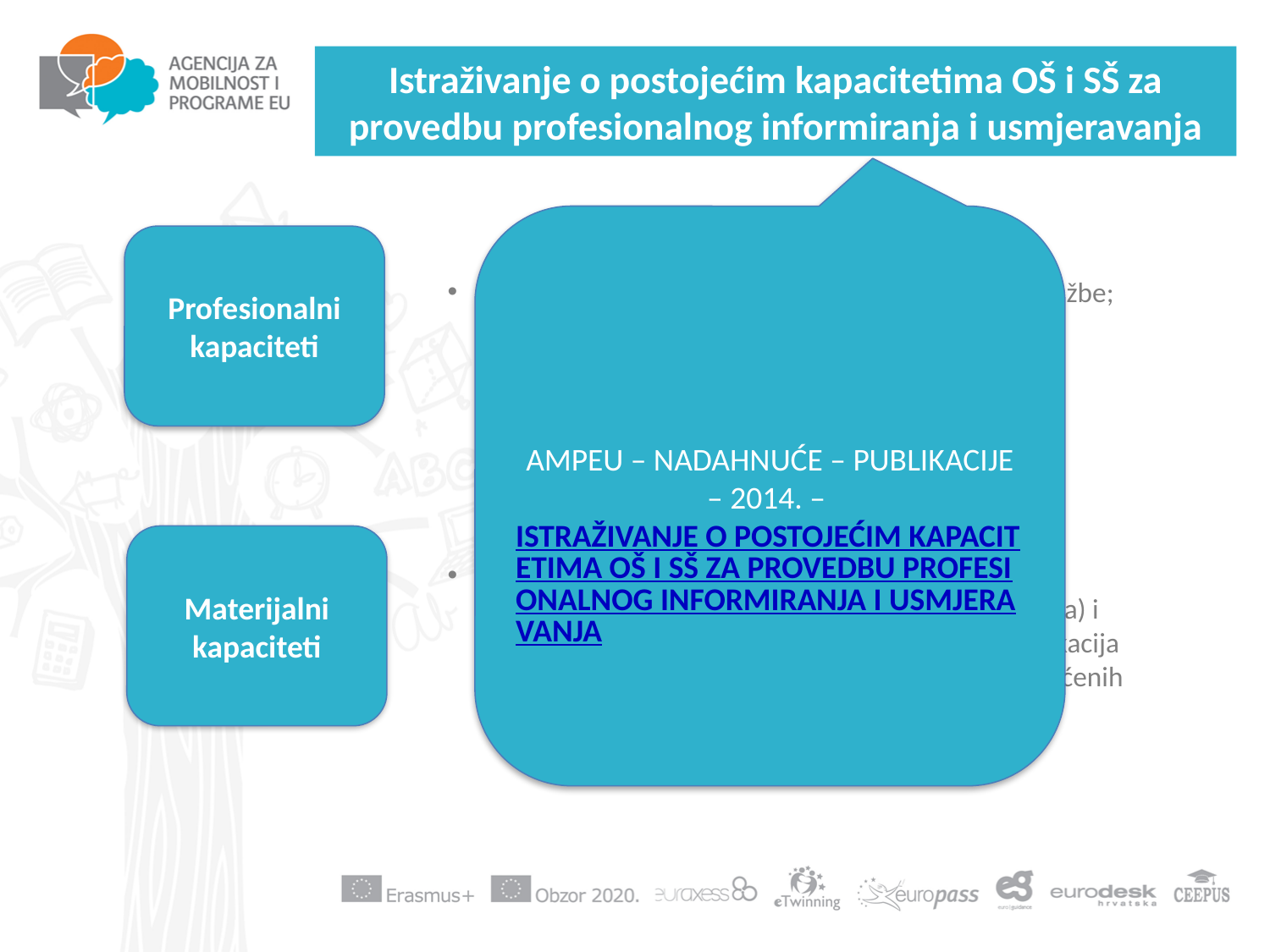

# Istraživanje o postojećim kapacitetima OŠ i SŠ za provedbu profesionalnog informiranja i usmjeravanja
AMPEU – NADAHNUĆE – PUBLIKACIJE – 2014. –
ISTRAŽIVANJE O POSTOJEĆIM KAPACITETIMA OŠ I SŠ ZA PROVEDBU PROFESIONALNOG INFORMIRANJA I USMJERAVANJA
Profesionalni kapaciteti
adekvatno obavljanje zadataka i obveza stručne službe; snažna potreba stručnih suradnika za dodatnim osposobljavanjem i ulaganjem u kontinuirano usavršavanje
Materijalni kapaciteti
nedostatna financijska sredstava za kupnju alata profesionalnog usmjeravanja (dijagnostičkih testova) i podmirivanje troškova stručnih usavršavanja i edukacija suradnika, ali i ograničena ponuda seminara posvećenih PU unutar sustava